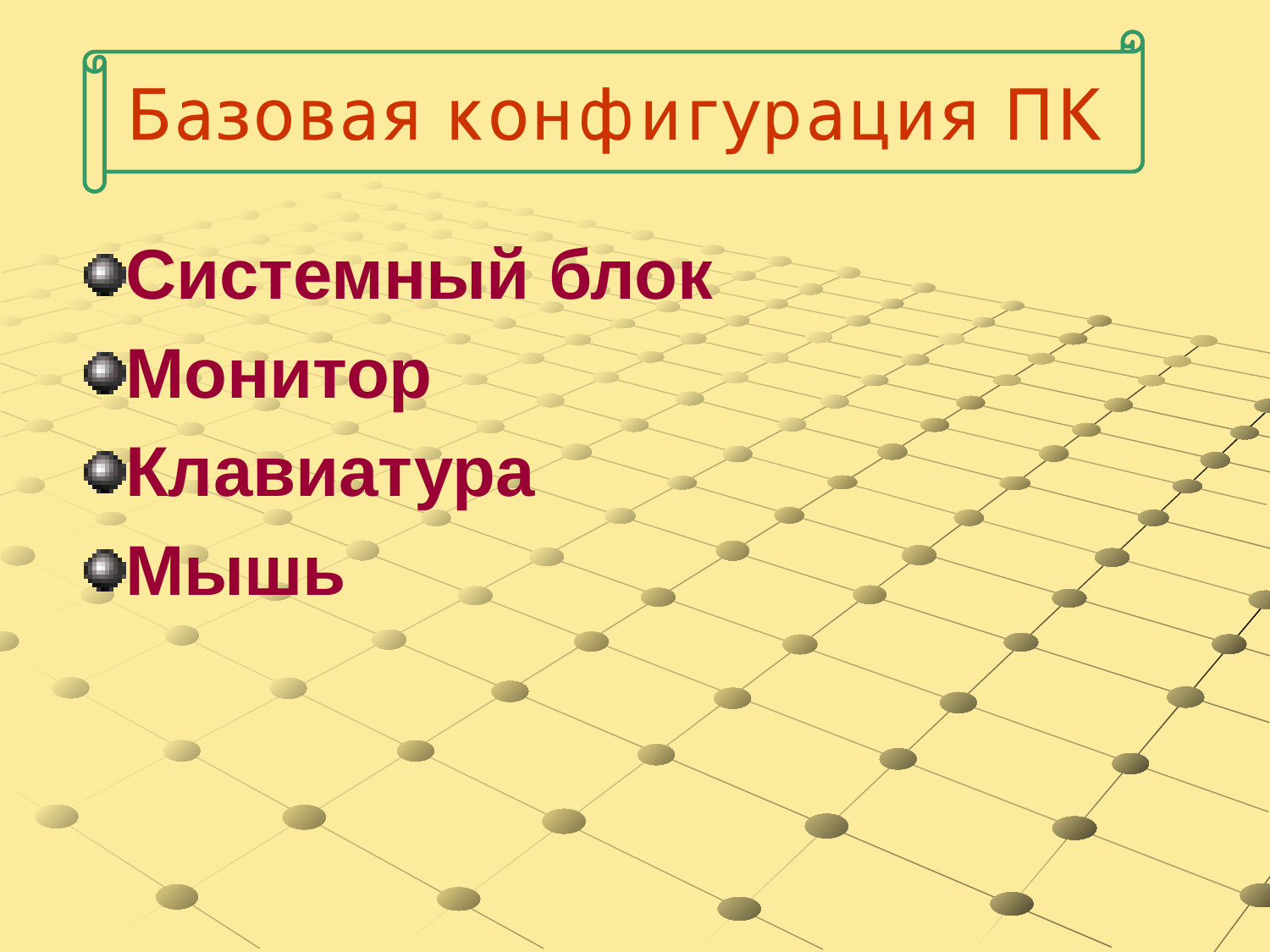

Базовая конфигурация ПК
#
Системный блок
Монитор
Клавиатура
Мышь